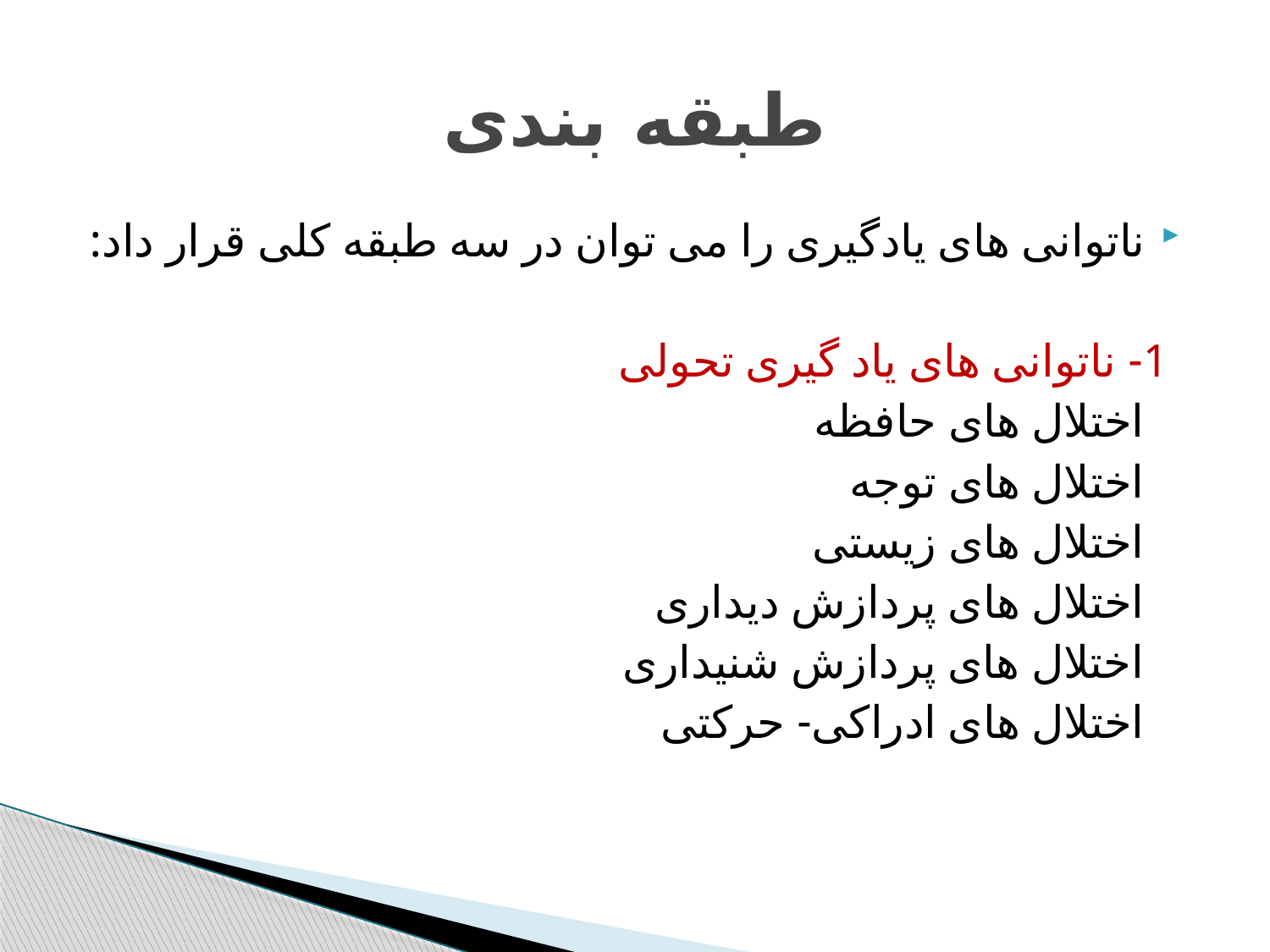

# طبقه بندی
ناتوانی های یادگیری را می توان در سه طبقه کلی قرار داد:

 1- ناتوانی های یاد گیری تحولی
   اختلال های حافظه
   اختلال های توجه
   اختلال های زیستی
   اختلال های پردازش دیداری
   اختلال های پردازش شنیداری
   اختلال های ادراکی- حرکتی